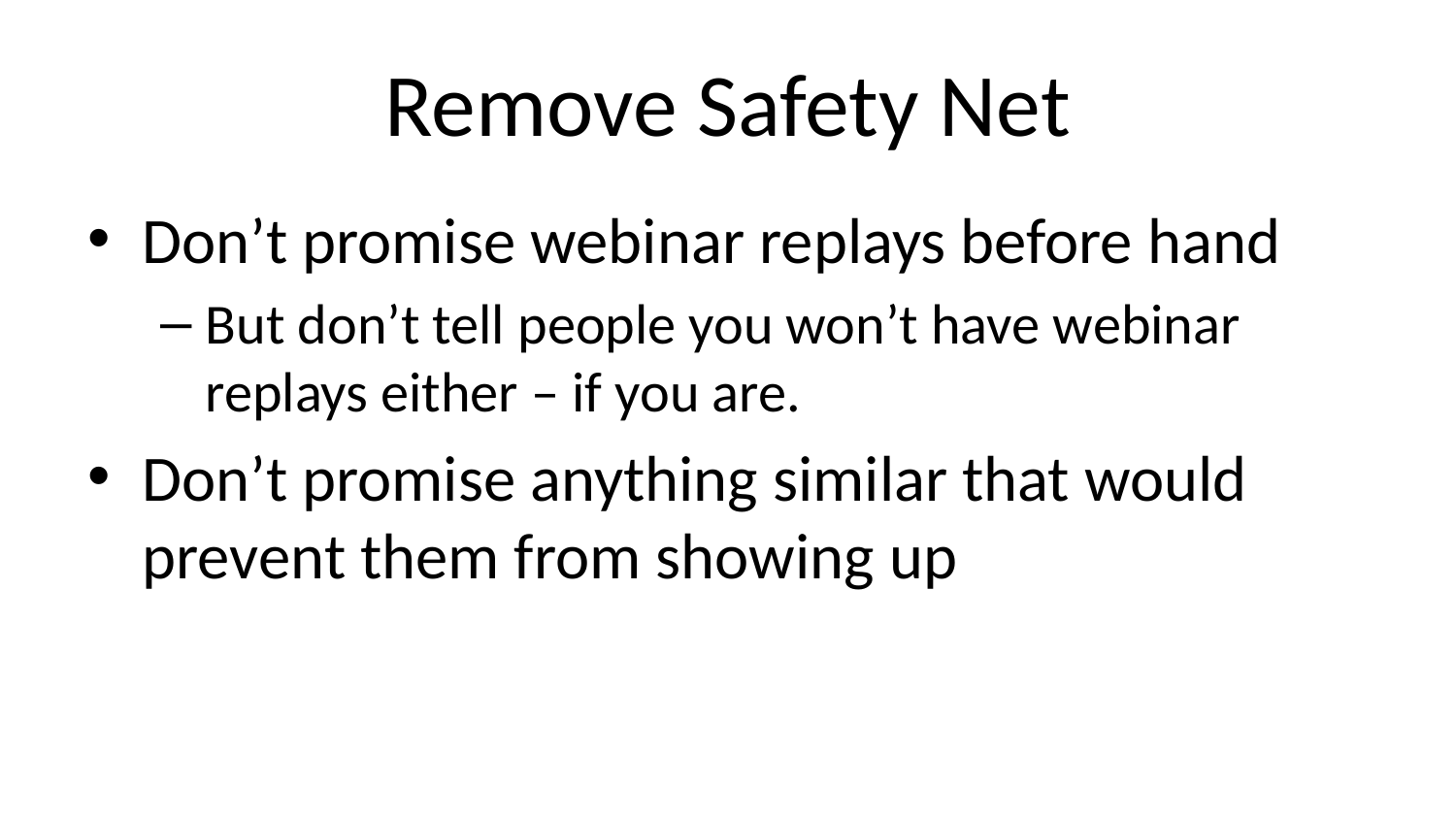

# Remove Safety Net
Don’t promise webinar replays before hand
But don’t tell people you won’t have webinar replays either – if you are.
Don’t promise anything similar that would prevent them from showing up